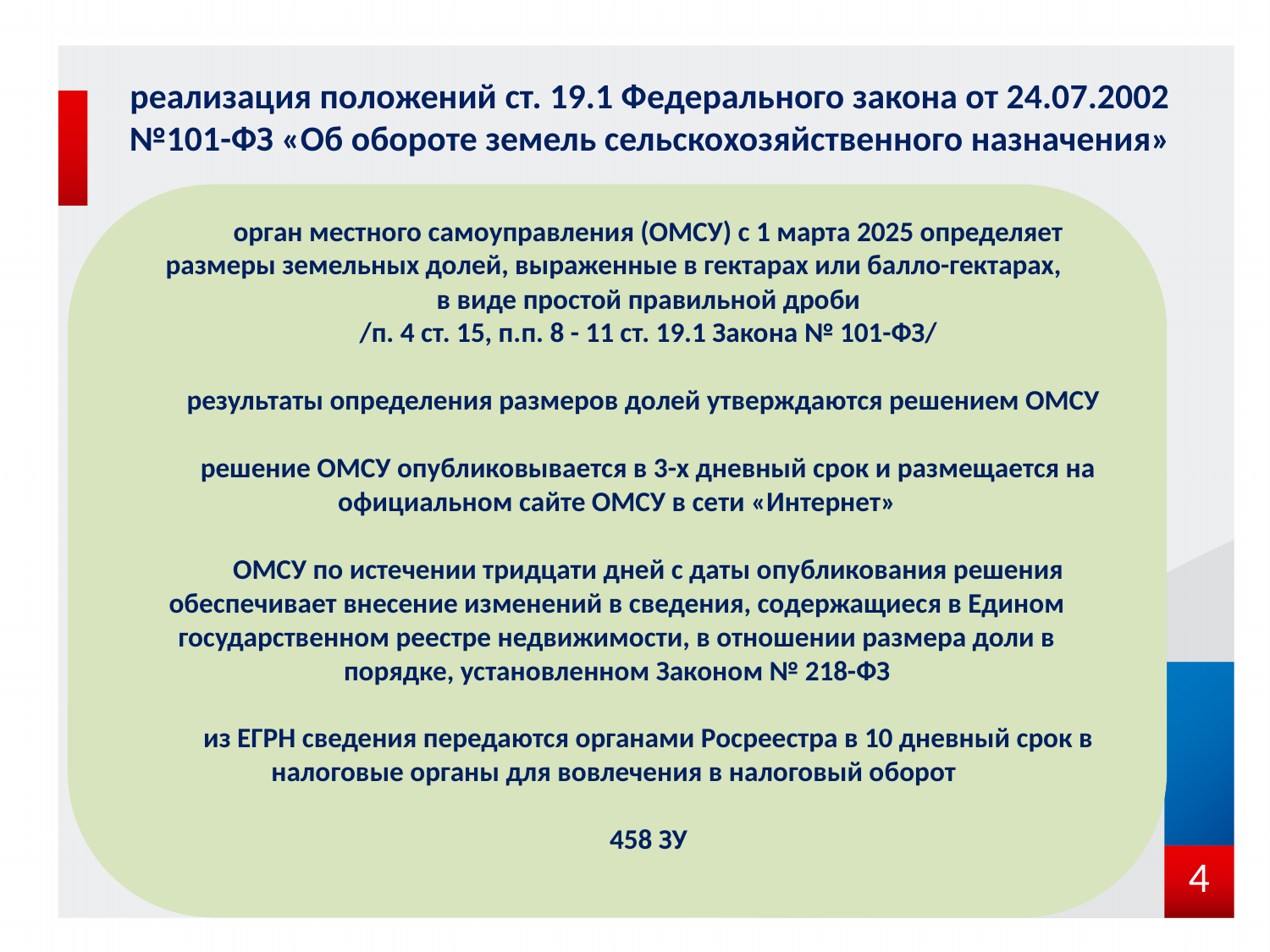

# реализация положений ст. 19.1 Федерального закона от 24.07.2002 №101-ФЗ «Об обороте земель сельскохозяйственного назначения»
орган местного самоуправления (ОМСУ) с 1 марта 2025 определяет размеры земельных долей, выраженные в гектарах или балло-гектарах,
в виде простой правильной дроби
 /п. 4 ст. 15, п.п. 8 - 11 ст. 19.1 Закона № 101-ФЗ/

результаты определения размеров долей утверждаются решением ОМСУ

решение ОМСУ опубликовывается в 3-х дневный срок и размещается на официальном сайте ОМСУ в сети «Интернет»

ОМСУ по истечении тридцати дней с даты опубликования решения обеспечивает внесение изменений в сведения, содержащиеся в Едином государственном реестре недвижимости, в отношении размера доли в порядке, установленном Законом № 218-ФЗ

из ЕГРН сведения передаются органами Росреестра в 10 дневный срок в налоговые органы для вовлечения в налоговый оборот

458 ЗУ

4